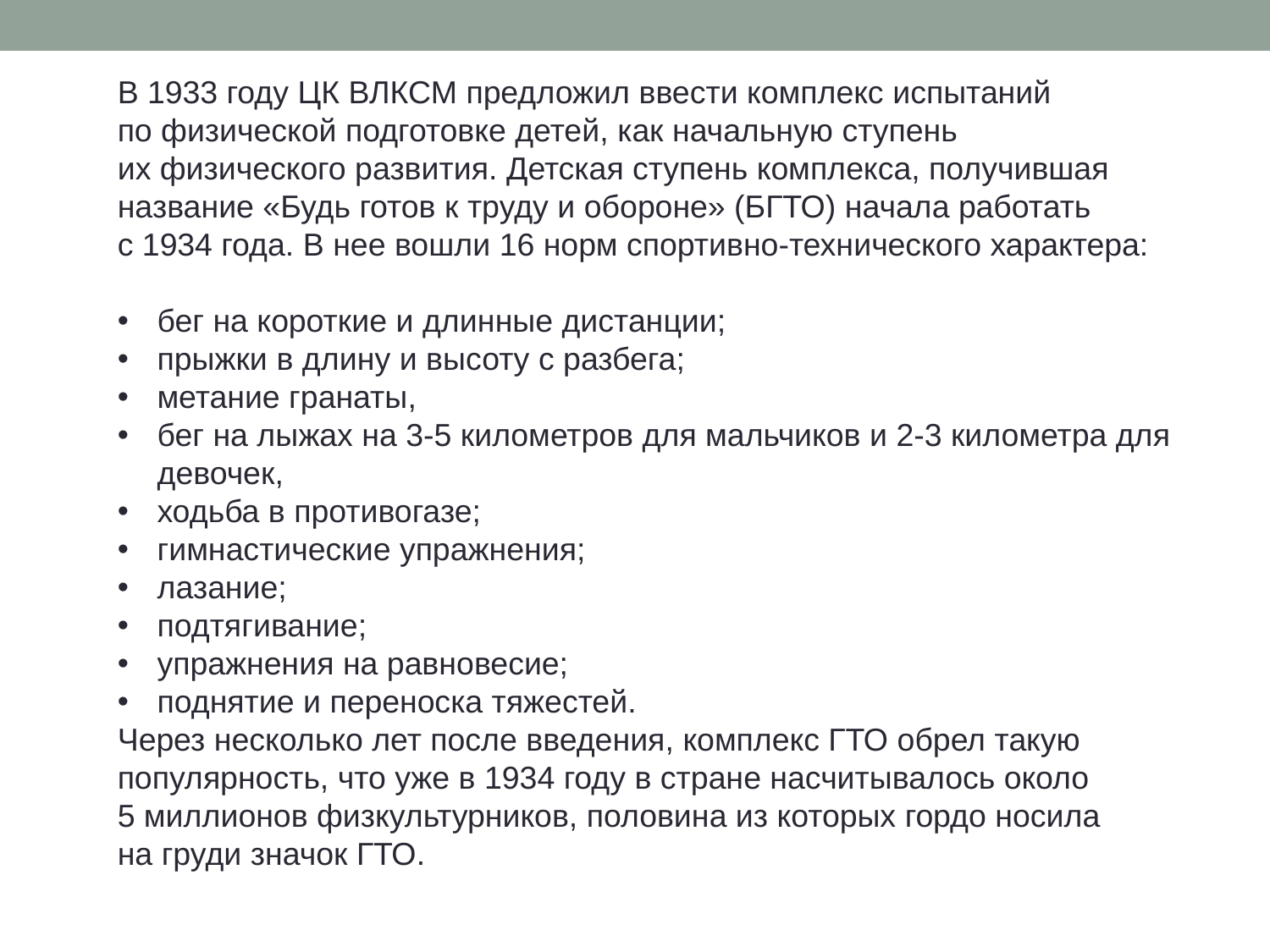

В 1933 году ЦК ВЛКСМ предложил ввести комплекс испытаний по физической подготовке детей, как начальную ступень их физического развития. Детская ступень комплекса, получившая название «Будь готов к труду и обороне» (БГТО) начала работать с 1934 года. В нее вошли 16 норм спортивно-технического характера:

бег на короткие и длинные дистанции;
прыжки в длину и высоту с разбега;
метание гранаты,
бег на лыжах на 3-5 километров для мальчиков и 2-3 километра для девочек,
ходьба в противогазе;
гимнастические упражнения;
лазание;
подтягивание;
упражнения на равновесие;
поднятие и переноска тяжестей.
Через несколько лет после введения, комплекс ГТО обрел такую популярность, что уже в 1934 году в стране насчитывалось около 5 миллионов физкультурников, половина из которых гордо носила на груди значок ГТО.